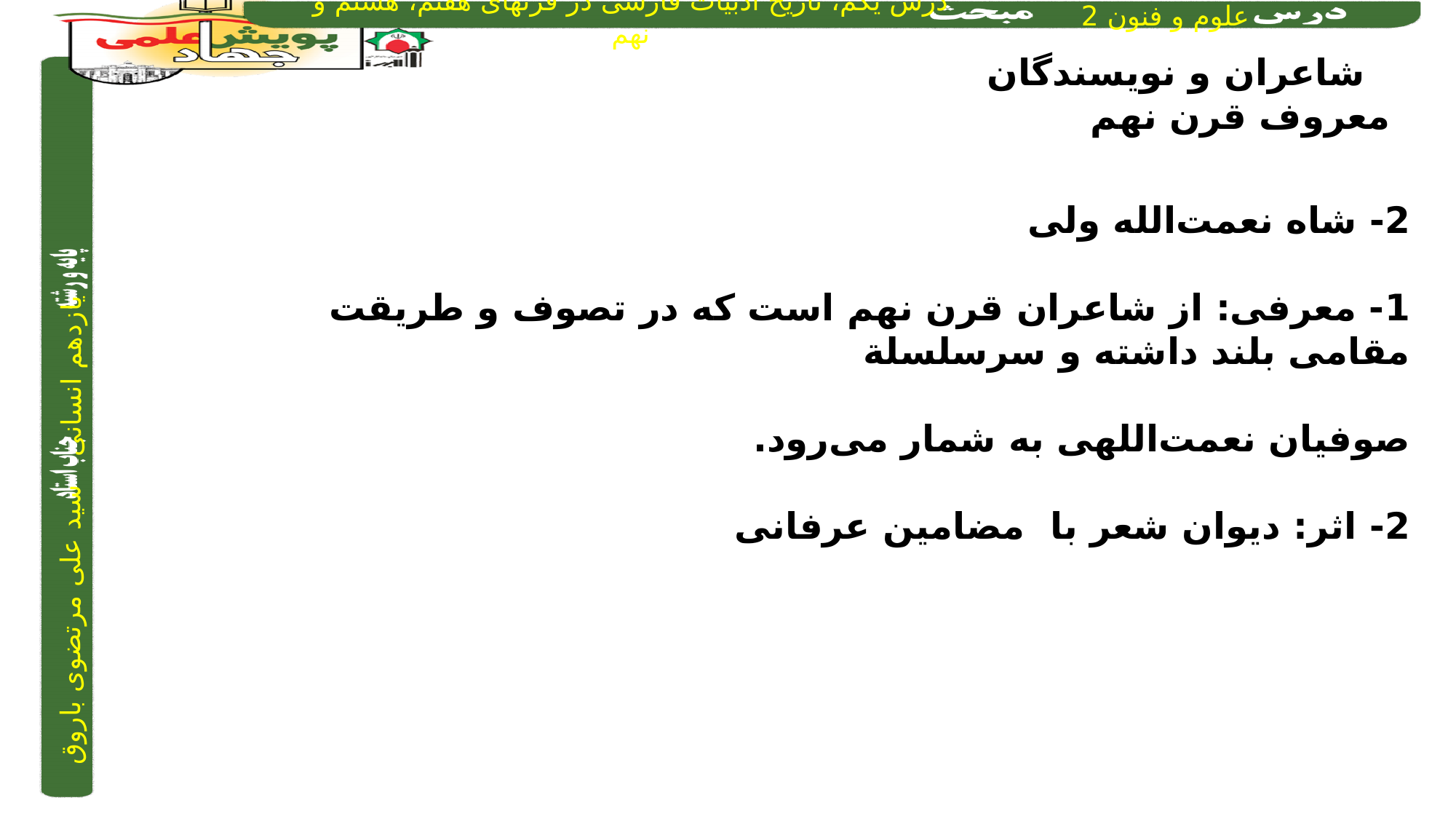

شاعران و نویسندگان معروف قرن نهم
2- شاه نعمت‌الله ولی

1- معرفی: از شاعران قرن نهم است که در تصوف و طریقت مقامی بلند داشته و سرسلسلة

صوفیان نعمت‌اللهی به شمار می‌رود.

2- اثر: دیوان شعر با  مضامین عرفانی